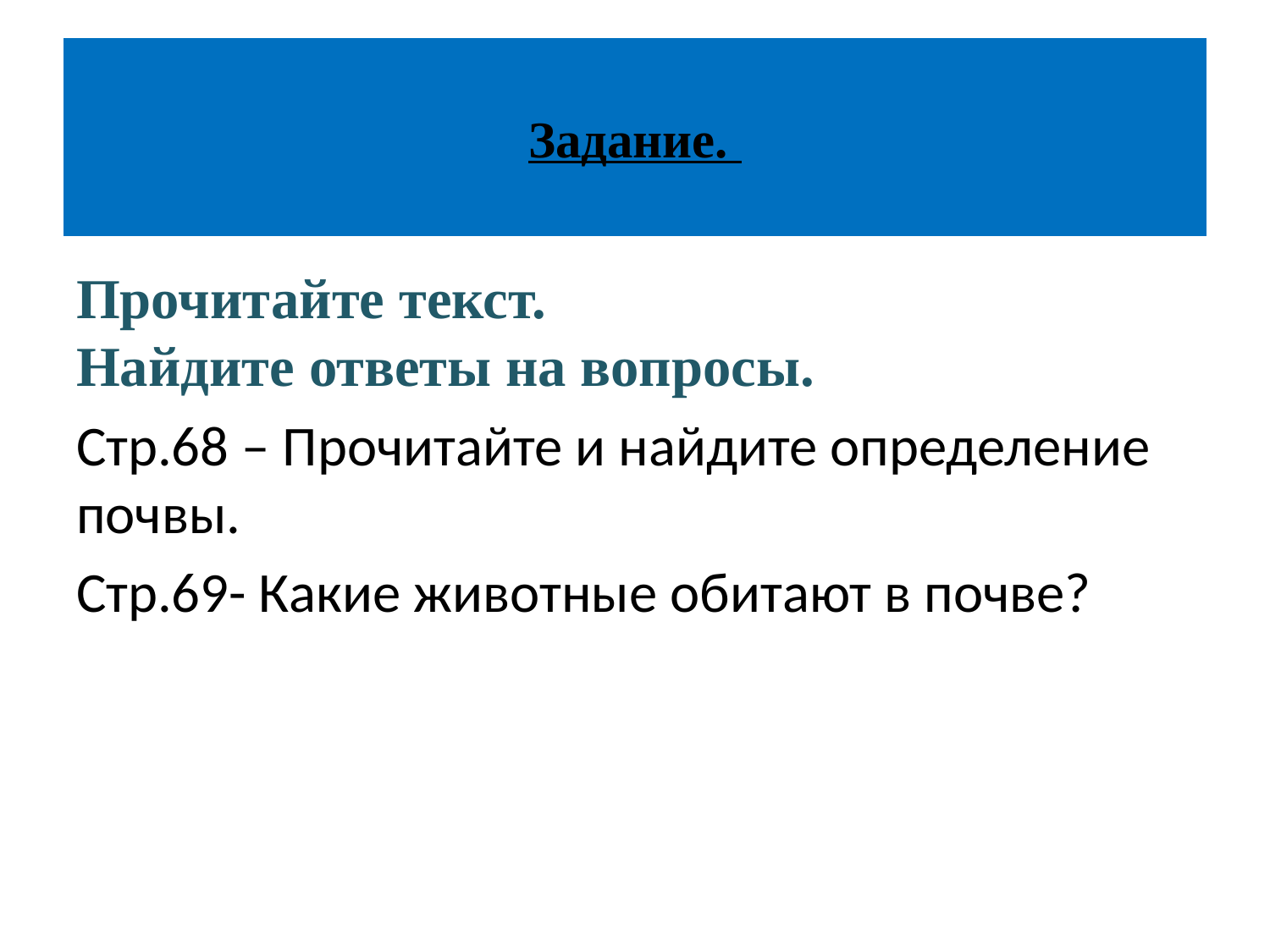

# Задание.
Прочитайте текст.
Найдите ответы на вопросы.
Стр.68 – Прочитайте и найдите определение почвы.
Стр.69- Какие животные обитают в почве?